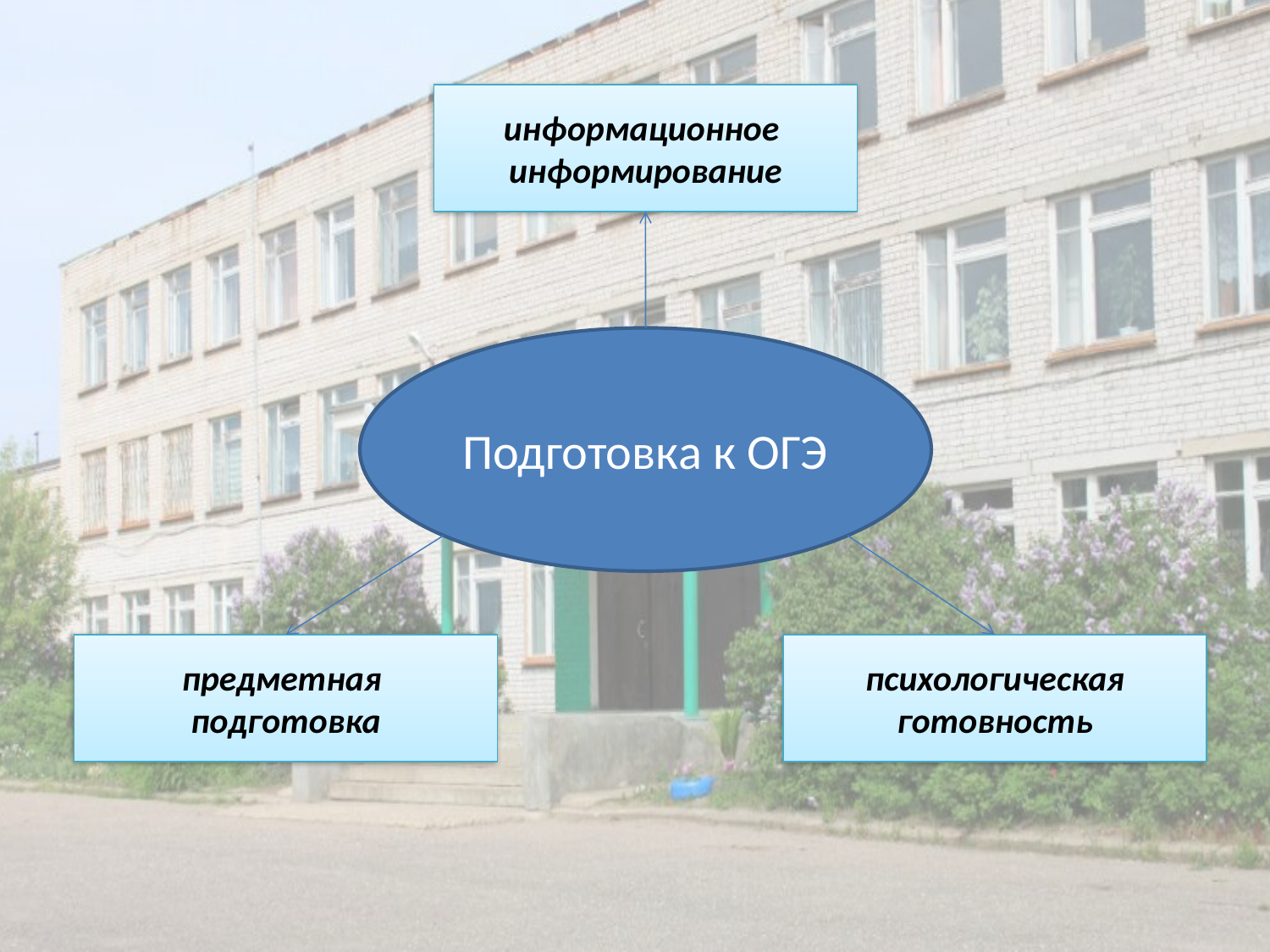

информационное  информирование
Подготовка к ОГЭ
предметная  подготовка
психологическая готовность